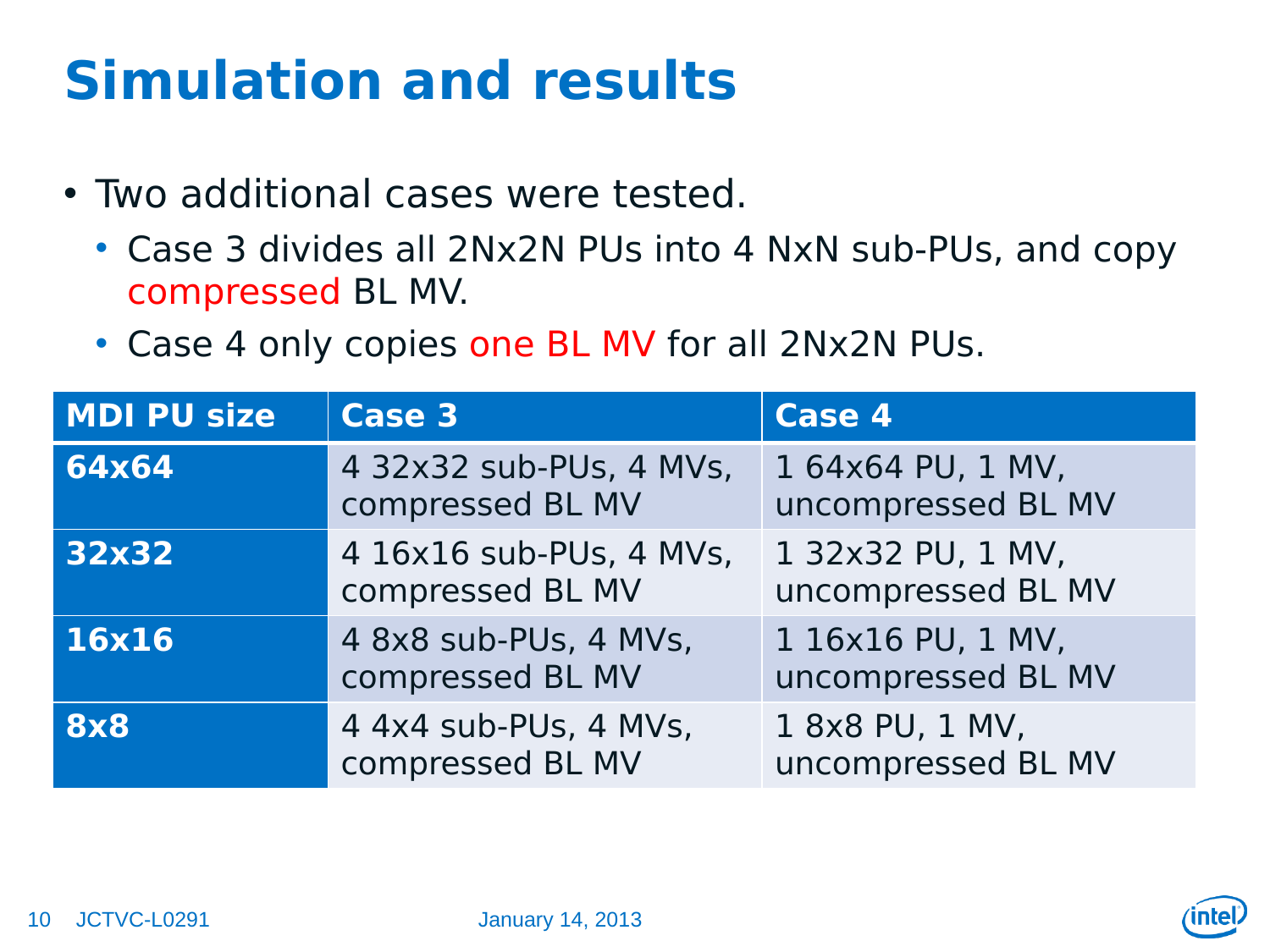

# Simulation and results
Two additional cases were tested.
Case 3 divides all 2Nx2N PUs into 4 NxN sub-PUs, and copy compressed BL MV.
Case 4 only copies one BL MV for all 2Nx2N PUs.

| MDI PU size | Case 3 | Case 4 |
| --- | --- | --- |
| 64x64 | 4 32x32 sub-PUs, 4 MVs, compressed BL MV | 1 64x64 PU, 1 MV, uncompressed BL MV |
| 32x32 | 4 16x16 sub-PUs, 4 MVs, compressed BL MV | 1 32x32 PU, 1 MV, uncompressed BL MV |
| 16x16 | 4 8x8 sub-PUs, 4 MVs, compressed BL MV | 1 16x16 PU, 1 MV, uncompressed BL MV |
| 8x8 | 4 4x4 sub-PUs, 4 MVs, compressed BL MV | 1 8x8 PU, 1 MV, uncompressed BL MV |
10
JCTVC-L0291
January 14, 2013